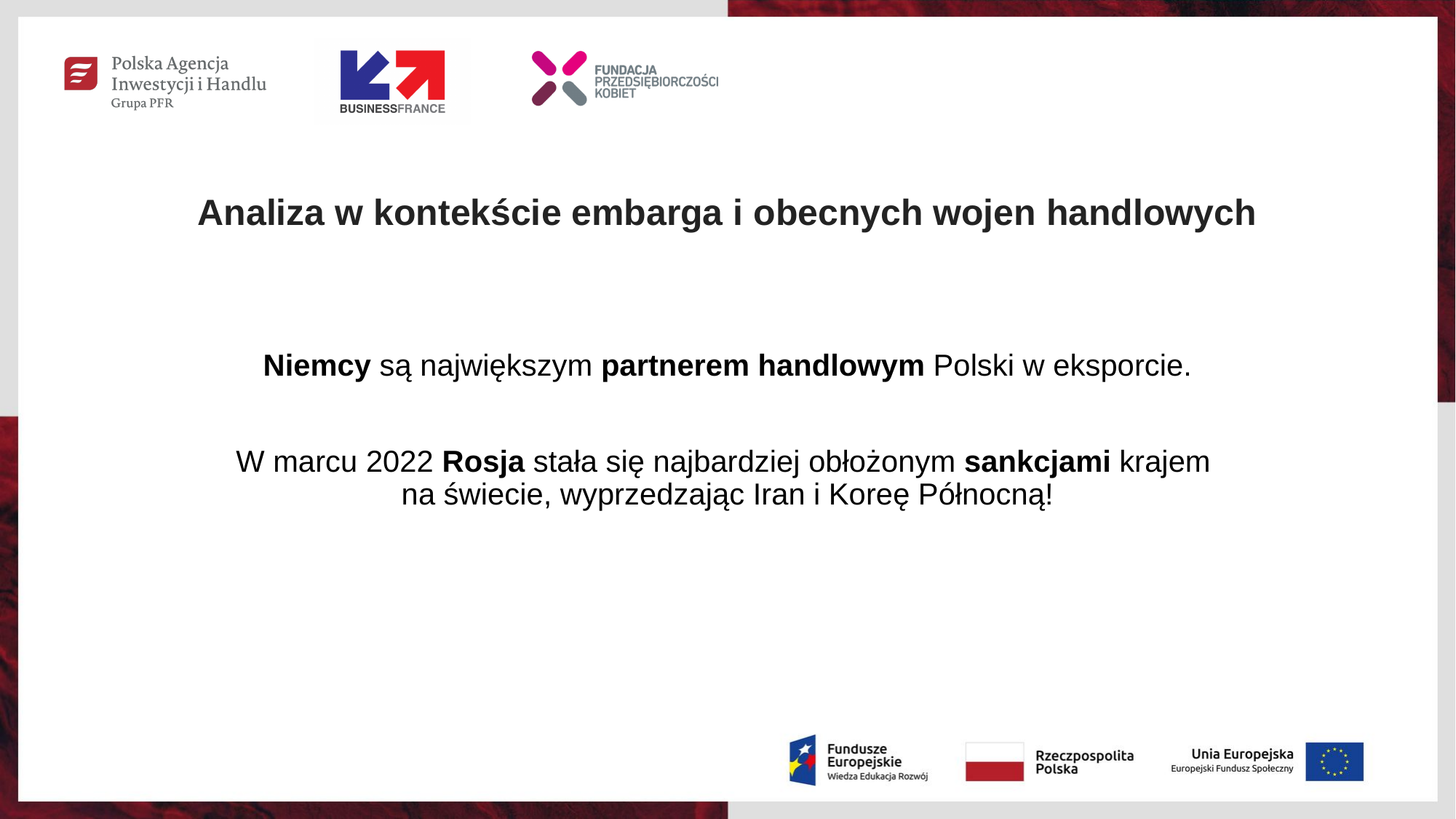

# Analiza w kontekście embarga i obecnych wojen handlowych
Niemcy są największym partnerem handlowym Polski w eksporcie.

W marcu 2022 Rosja stała się najbardziej obłożonym sankcjami krajem
na świecie, wyprzedzając Iran i Koreę Północną!